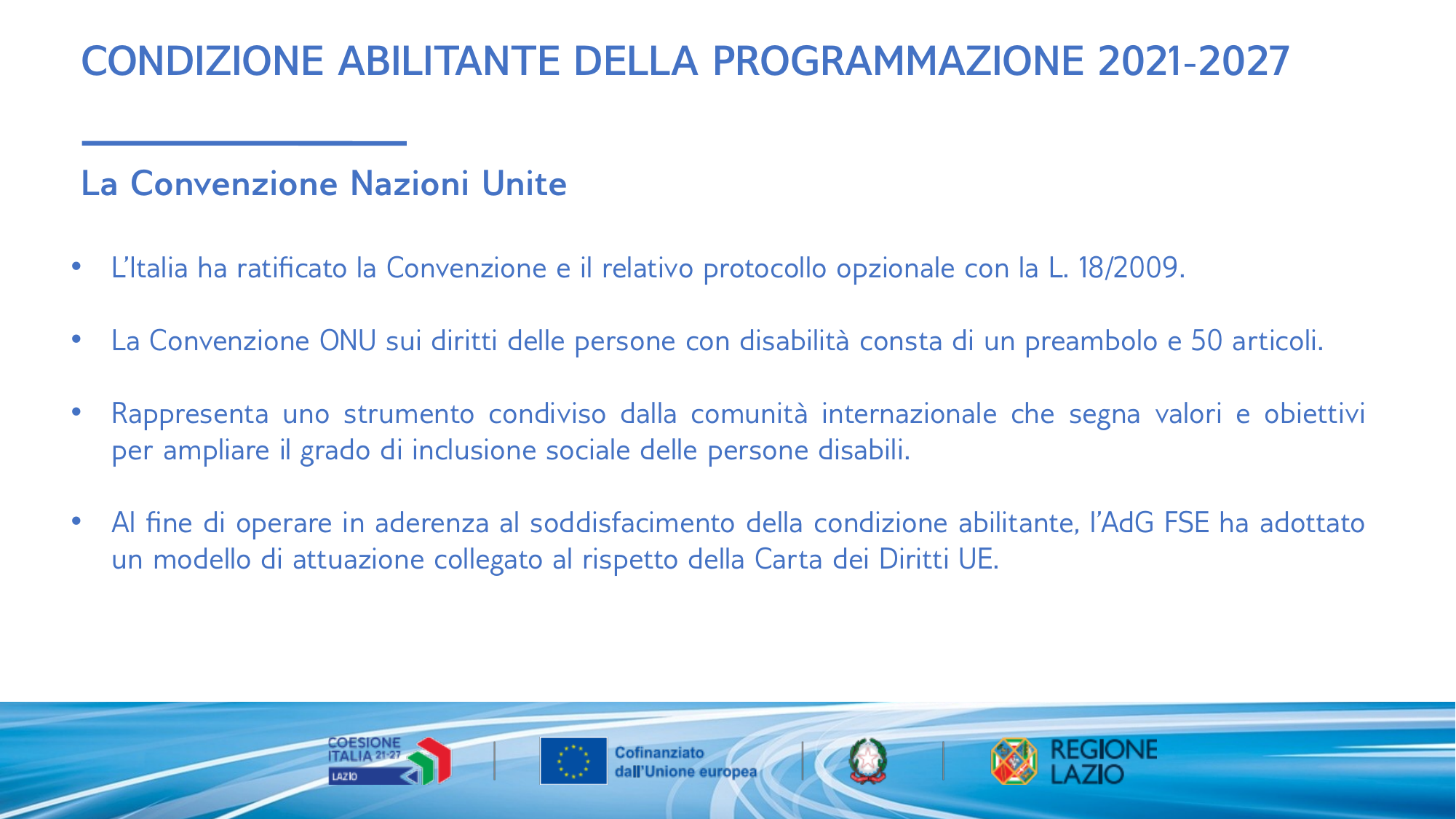

CONDIZIONE ABILITANTE DELLA PROGRAMMAZIONE 2021-2027

La Convenzione Nazioni Unite

L’Italia ha ratificato la Convenzione e il relativo protocollo opzionale con la L. 18/2009.

La Convenzione ONU sui diritti delle persone con disabilità consta di un preambolo e 50 articoli.

Rappresenta uno strumento condiviso dalla comunità internazionale che segna valori e obiettivi per ampliare il grado di inclusione sociale delle persone disabili.

Al fine di operare in aderenza al soddisfacimento della condizione abilitante, l’AdG FSE ha adottato un modello di attuazione collegato al rispetto della Carta dei Diritti UE.